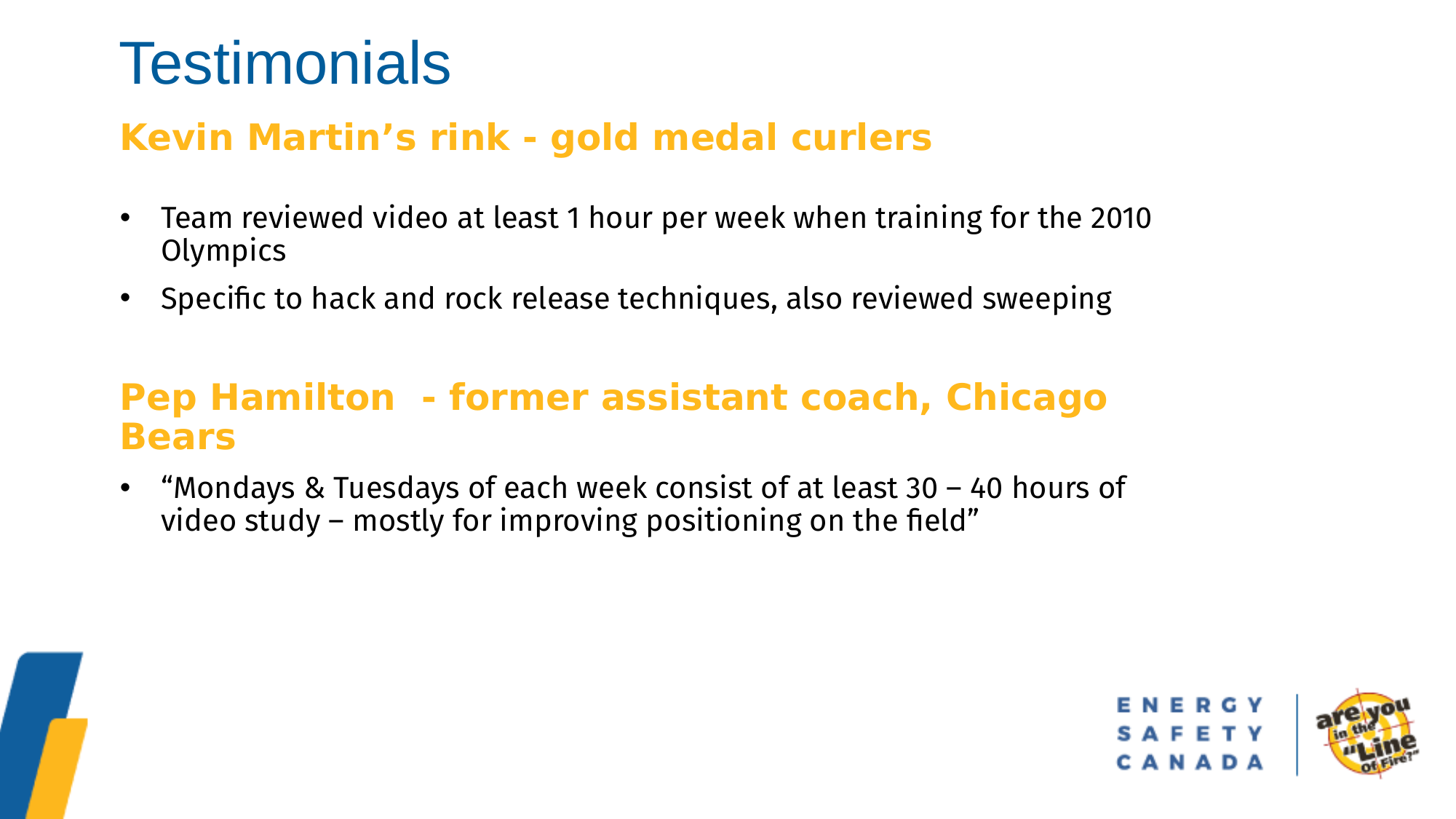

Testimonials
Kevin Martin’s rink - gold medal curlers
Team reviewed video at least 1 hour per week when training for the 2010 Olympics
Specific to hack and rock release techniques, also reviewed sweeping

Pep Hamilton  - former assistant coach, Chicago Bears
“Mondays & Tuesdays of each week consist of at least 30 – 40 hours of video study – mostly for improving positioning on the field”